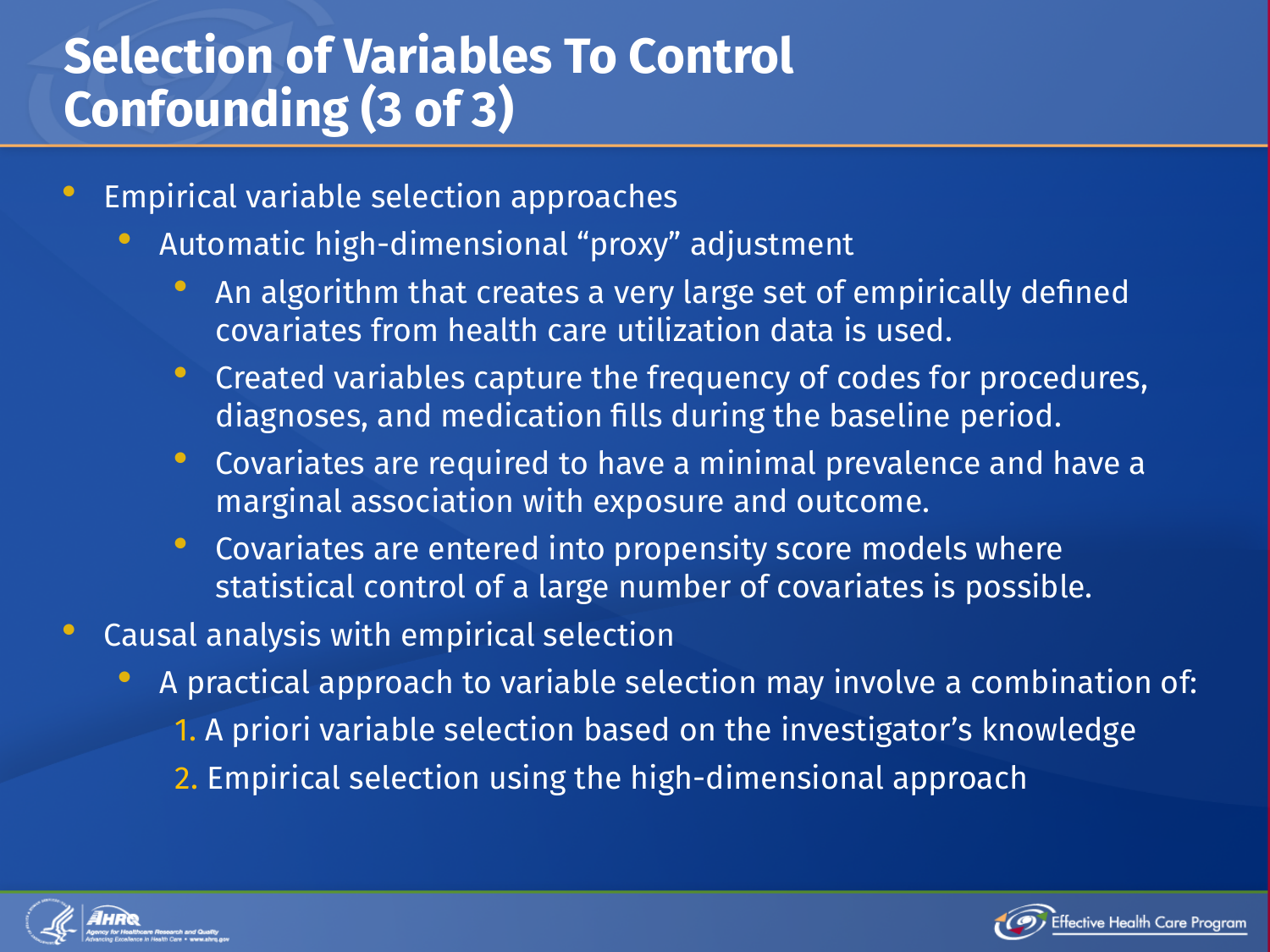

# Selection of Variables To Control Confounding (3 of 3)
Empirical variable selection approaches
Automatic high-dimensional “proxy” adjustment
An algorithm that creates a very large set of empirically defined covariates from health care utilization data is used.
Created variables capture the frequency of codes for procedures, diagnoses, and medication fills during the baseline period.
Covariates are required to have a minimal prevalence and have a marginal association with exposure and outcome.
Covariates are entered into propensity score models where statistical control of a large number of covariates is possible.
Causal analysis with empirical selection
A practical approach to variable selection may involve a combination of:
1. A priori variable selection based on the investigator’s knowledge
2. Empirical selection using the high-dimensional approach